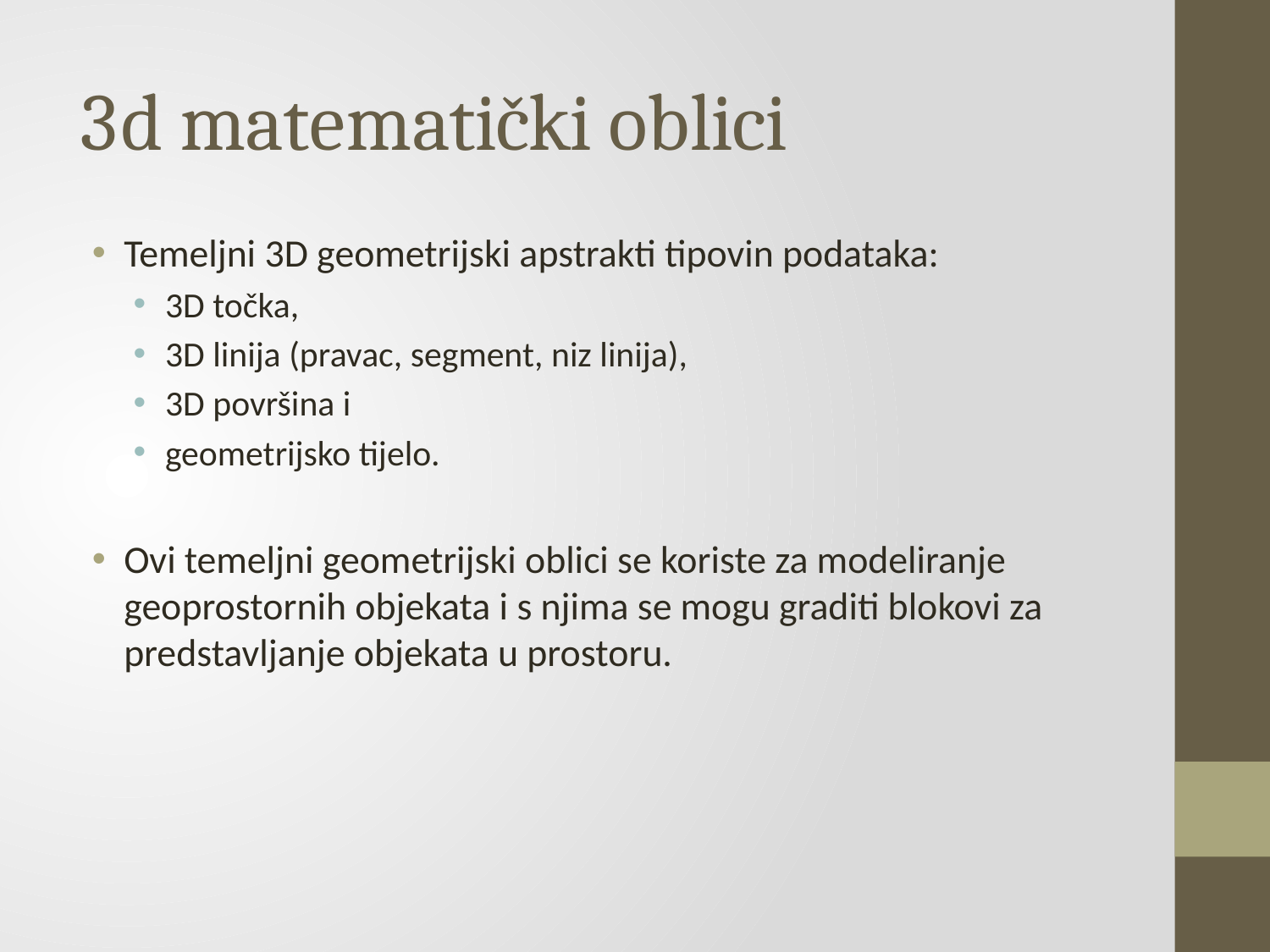

# 3d matematički oblici
Temeljni 3D geometrijski apstrakti tipovin podataka:
3D točka,
3D linija (pravac, segment, niz linija),
3D površina i
geometrijsko tijelo.

Ovi temeljni geometrijski oblici se koriste za modeliranje geoprostornih objekata i s njima se mogu graditi blokovi za predstavljanje objekata u prostoru.